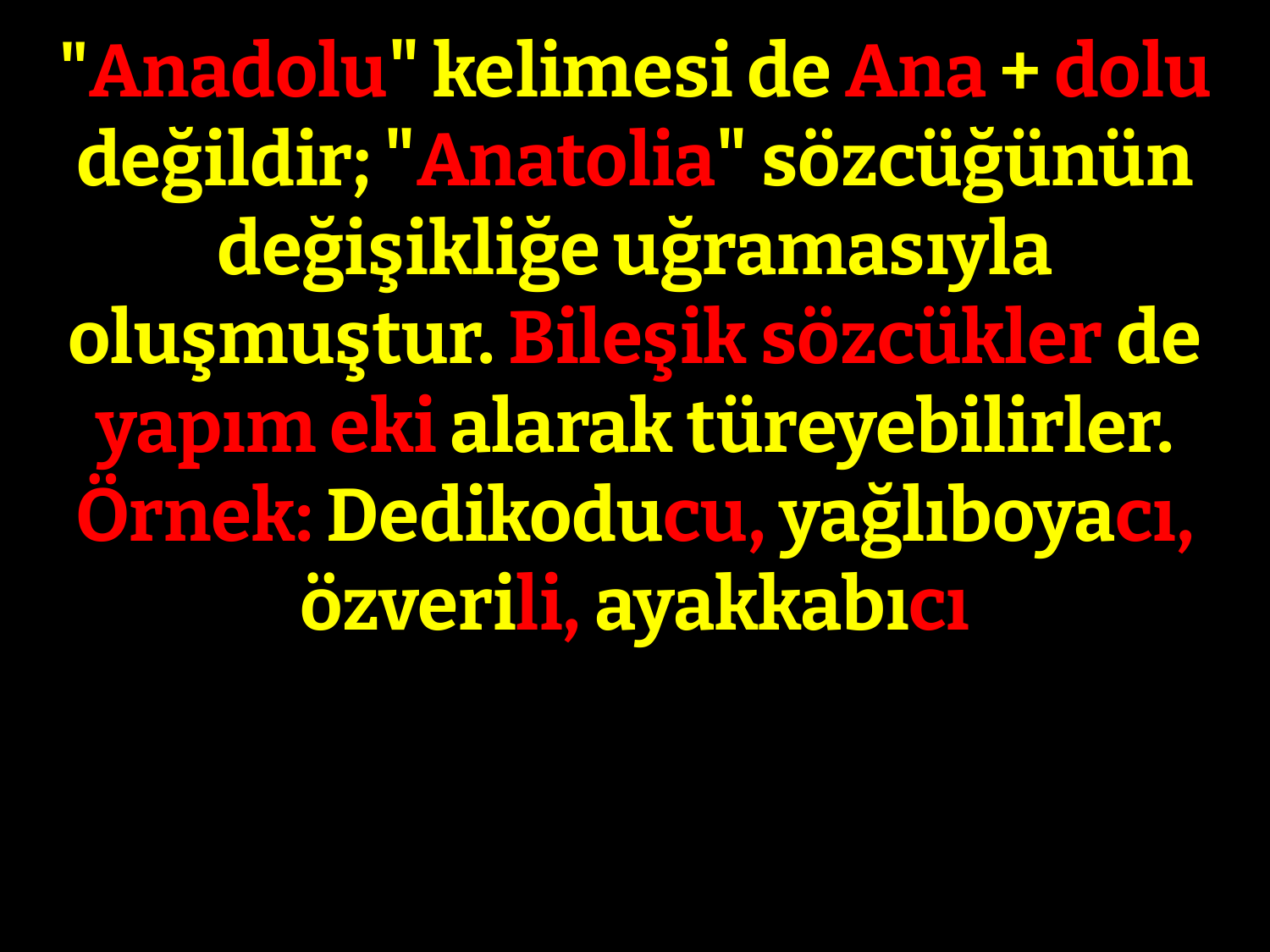

"Anadolu" kelimesi de Ana + dolu değildir; "Anatolia" sözcüğünün değişikliğe uğramasıyla oluşmuştur. Bileşik sözcükler de yapım eki alarak türeyebilirler. Örnek: Dedikoducu, yağlıboyacı, özverili, ayakkabıcı
#